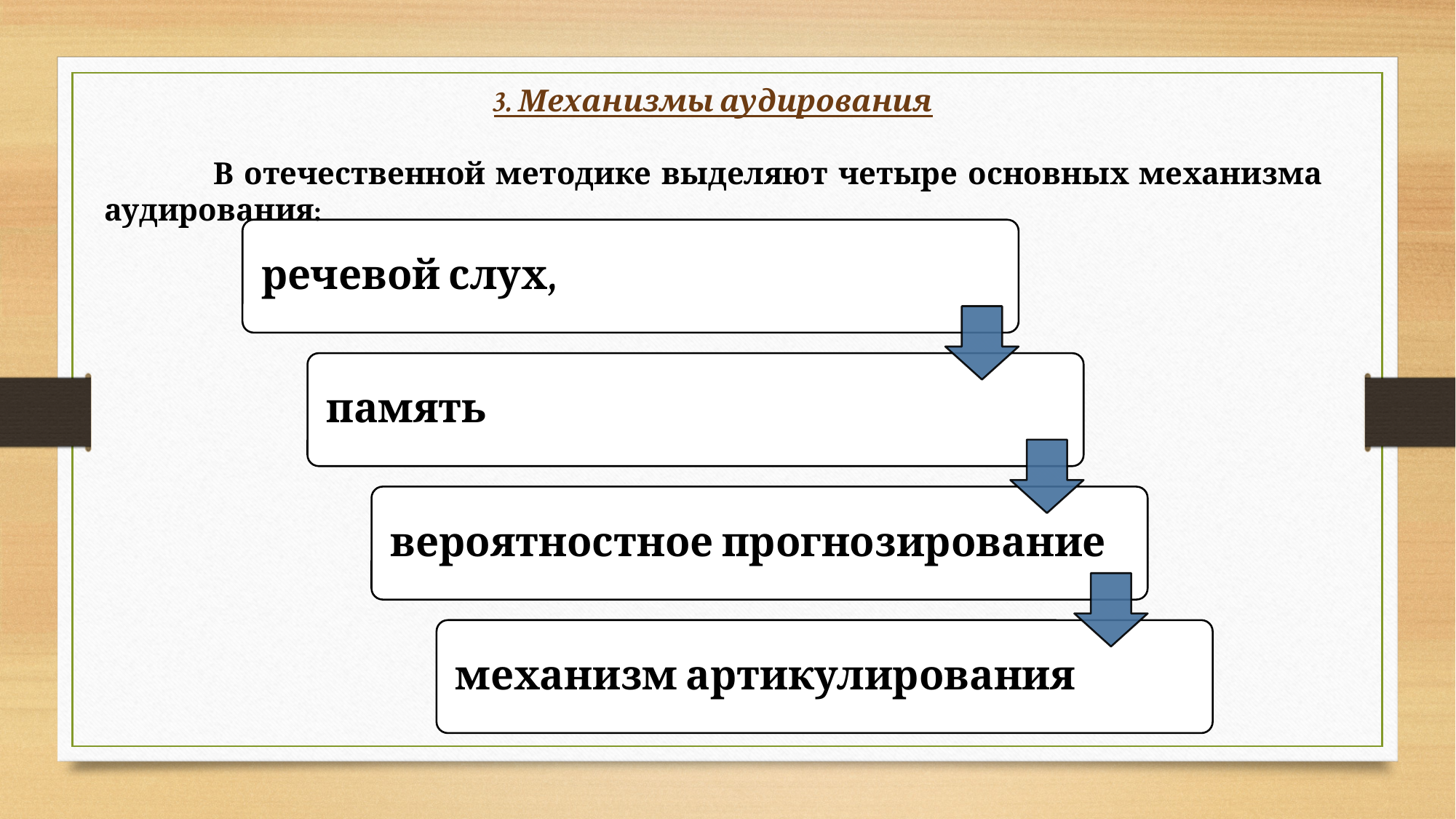

3. Механизмы аудирования

	В отечественной методике выделяют четыре основных механизма аудирования:
речевой слух,
память
вероятностное прогнозирование
механизм артикулирования